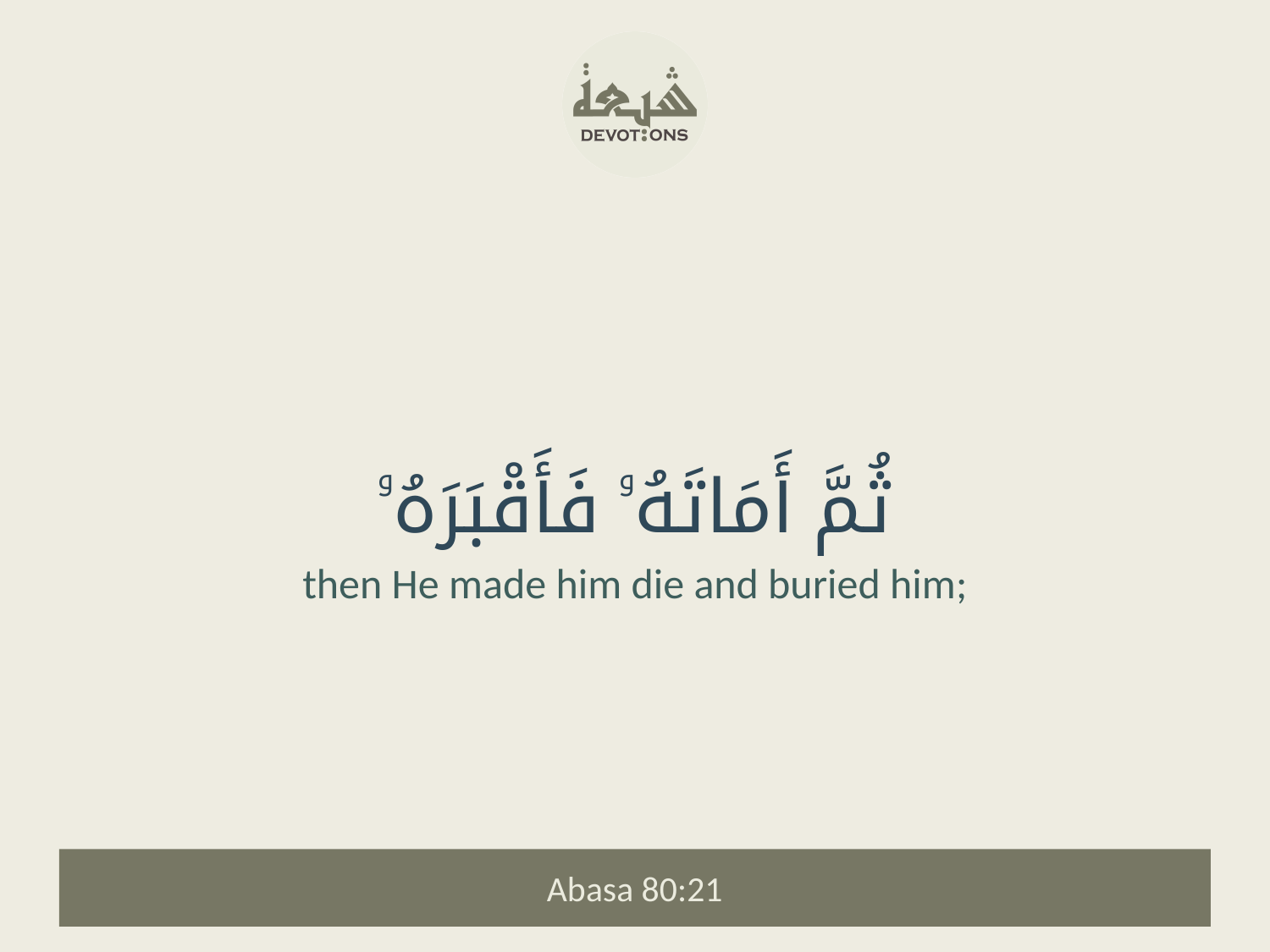

ثُمَّ أَمَاتَهُۥ فَأَقْبَرَهُۥ
then He made him die and buried him;
Abasa 80:21